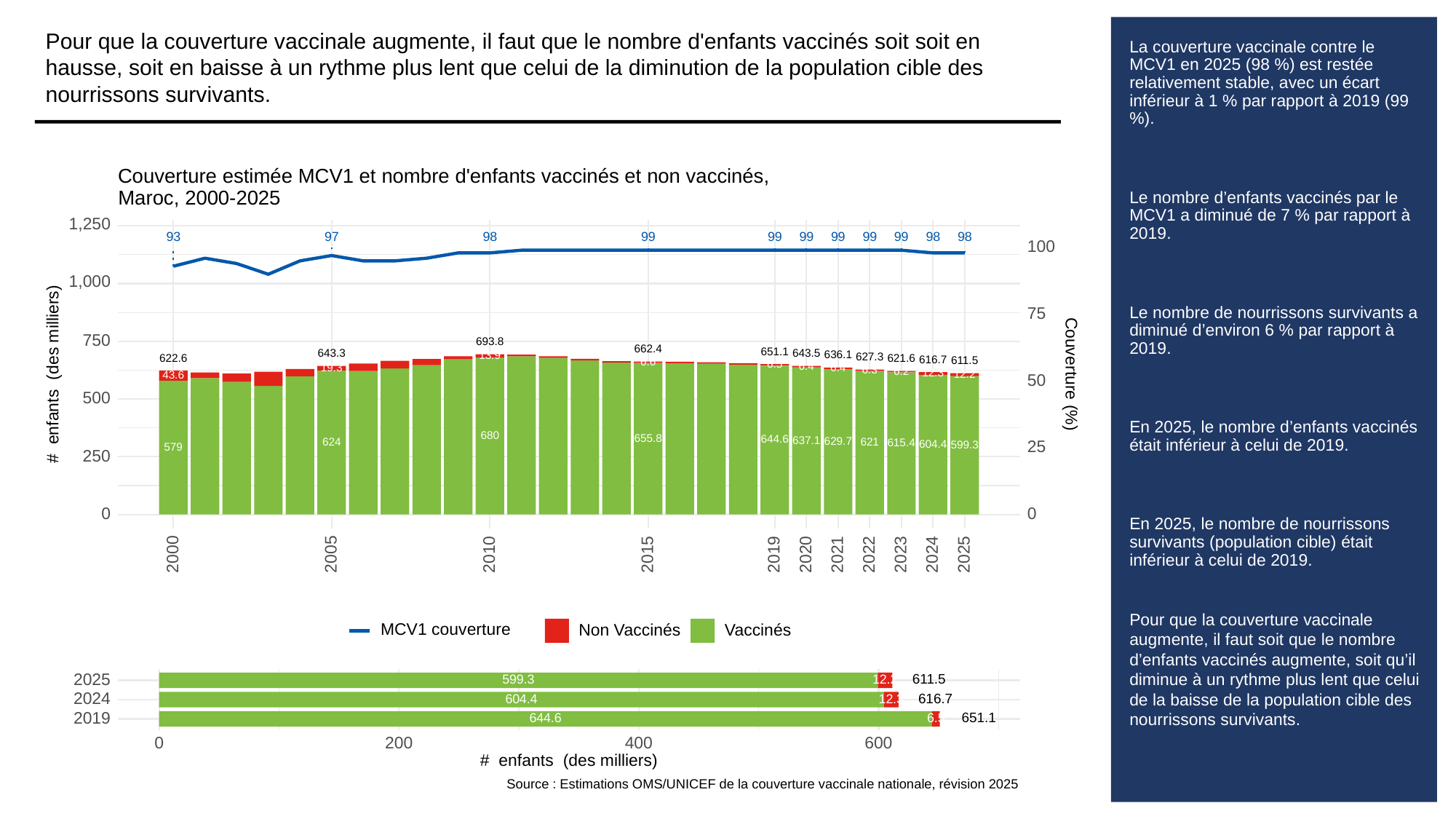

Pour que la couverture vaccinale augmente, il faut que le nombre d'enfants vaccinés soit soit en hausse, soit en baisse à un rythme plus lent que celui de la diminution de la population cible des nourrissons survivants.
# La couverture vaccinale contre le MCV1 en 2025 (98 %) est restée relativement stable, avec un écart inférieur à 1 % par rapport à 2019 (99 %).

Le nombre d’enfants vaccinés par le MCV1 a diminué de 7 % par rapport à 2019.

Le nombre de nourrissons survivants a diminué d’environ 6 % par rapport à 2019.

En 2025, le nombre d’enfants vaccinés était inférieur à celui de 2019.

En 2025, le nombre de nourrissons survivants (population cible) était inférieur à celui de 2019.

Pour que la couverture vaccinale augmente, il faut soit que le nombre d’enfants vaccinés augmente, soit qu’il diminue à un rythme plus lent que celui de la baisse de la population cible des nourrissons survivants.

Couverture estimée MCV1 et nombre d'enfants vaccinés et non vaccinés,
Maroc, 2000-2025
1,250

93
97
98
99
99
99
99
99
99
98
98
100

1,000

75

750
693.8

662.4
651.1
643.5
643.3
636.1
13.9
627.3

622.6

621.6
616.7

611.5

6.6

6.5

6.4

19.3

6.4

6.3
#  enfants  (des milliers)
Couverture (%)

6.2

12.3

12.2

43.6

50

500

680
655.8
644.6
637.1
629.7
624
621
615.4
604.4
599.3
25
579
250

0
0

2023
2000
2005
2010
2015
2019
2020
2021
2022
2024
2025

MCV1 couverture
Non Vaccinés
Vaccinés

2025
611.5
599.3
12.2

2024
616.7
12.3
604.4

2019
651.1
644.6
6.5

0
200
400
600
#  enfants  (des milliers)
Source : Estimations OMS/UNICEF de la couverture vaccinale nationale, révision 2025